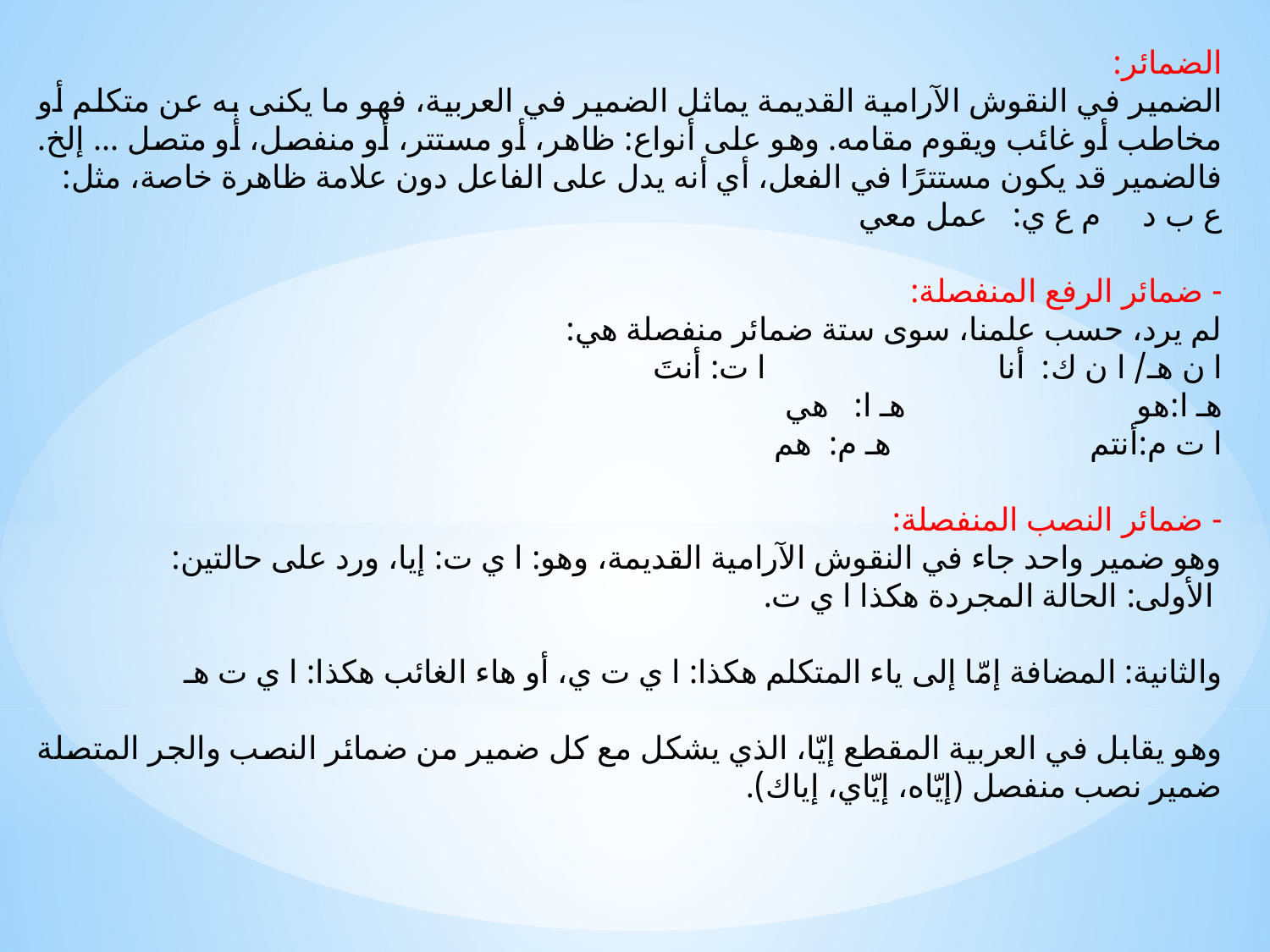

الضمائر:
الضمير في النقوش الآرامية القديمة يماثل الضمير في العربية، فهو ما يكنى به عن متكلم أو مخاطب أو غائب ويقوم مقامه. وهو على أنواع: ظاهر، أو مستتر، أو منفصل، أو متصل ... إلخ. فالضمير قد يكون مستترًا في الفعل، أي أنه يدل على الفاعل دون علامة ظاهرة خاصة، مثل:
ع ب د     م ع ي:   عمل معي

- ضمائر الرفع المنفصلة:
لم يرد، حسب علمنا، سوى ستة ضمائر منفصلة هي:
ا ن هـ/ ا ن ك:  أنا                            ا ت: أنتَ
هـ ا:	هو              	              هـ ا:   هي
ا ت م:	أنتم          	              هـ م:  هم

- ضمائر النصب المنفصلة:
وهو ضمير واحد جاء في النقوش الآرامية القديمة، وهو: ا ي ت: إيا، ورد على حالتين:
 الأولى: الحالة المجردة هكذا ا ي ت.

والثانية: المضافة إمّا إلى ياء المتكلم هكذا: ا ي ت ي، أو هاء الغائب هكذا: ا ي ت هـ

وهو يقابل في العربية المقطع إيّا، الذي يشكل مع كل ضمير من ضمائر النصب والجر المتصلة ضمير نصب منفصل (إيّاه، إيّاي، إياك).